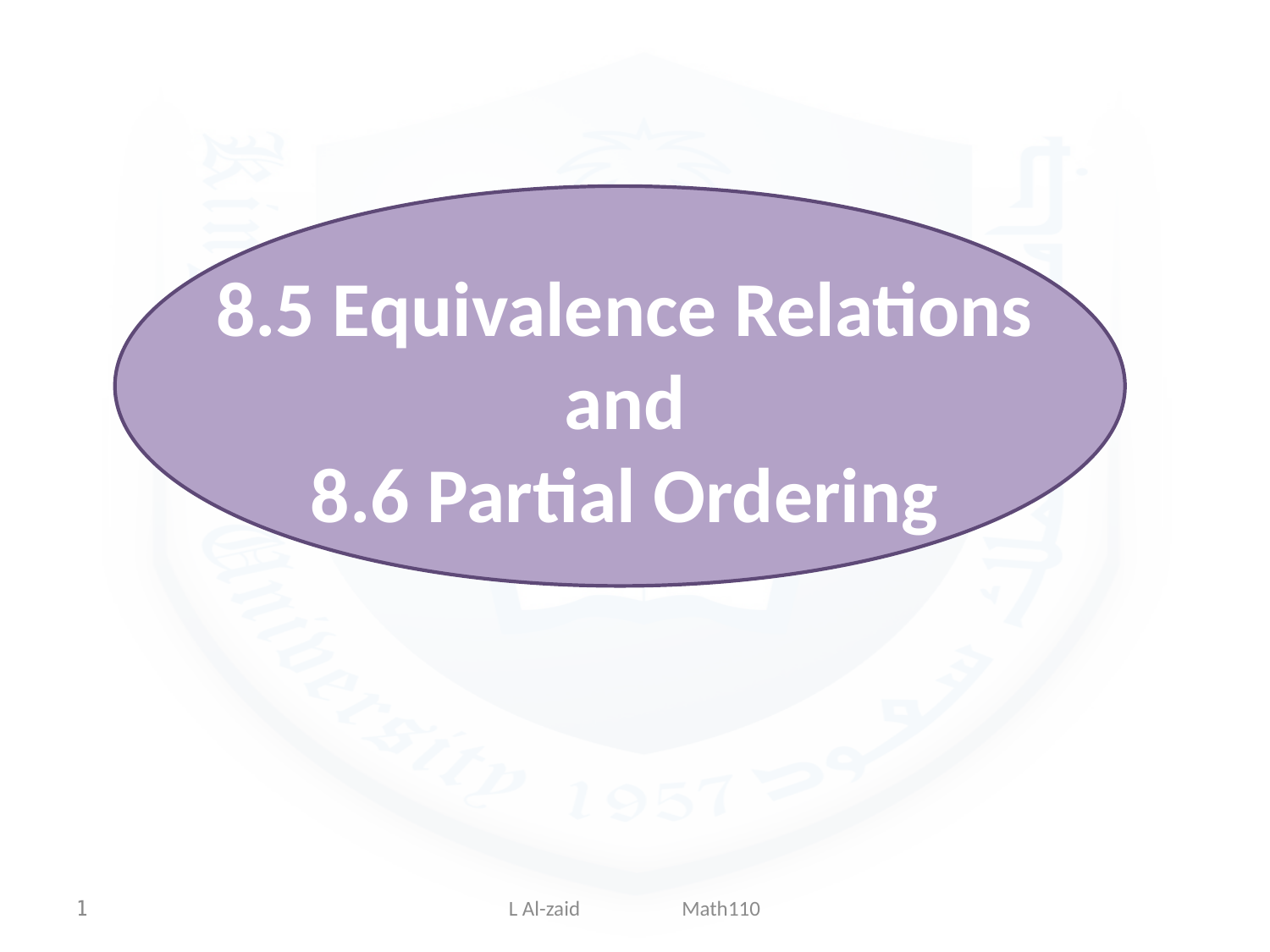

# 8.5 Equivalence Relations and 8.6 Partial Ordering
1
L Al-zaid                     Math110